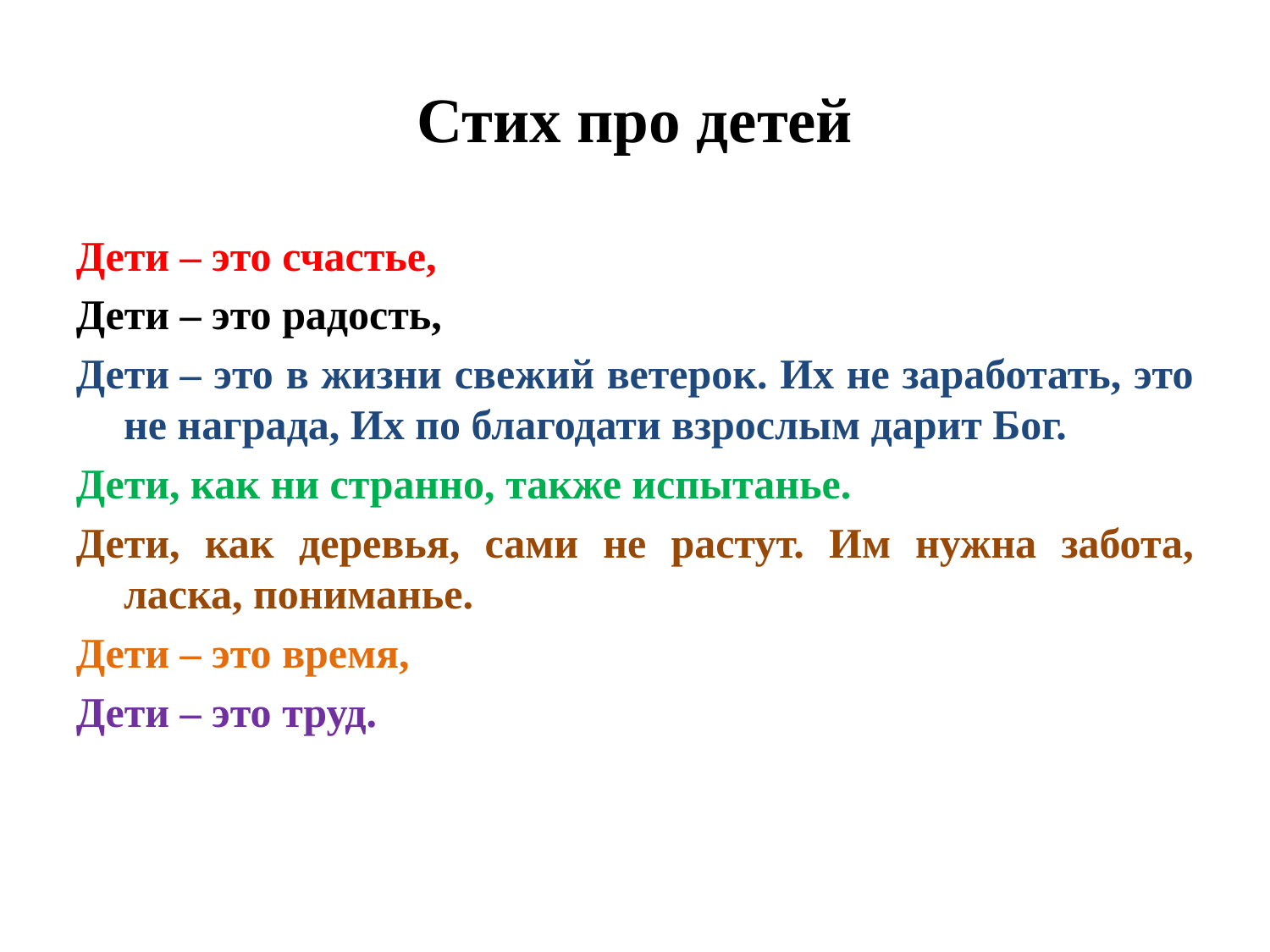

Стих про детей
Дети – это счастье,
Дети – это радость,
Дети – это в жизни свежий ветерок. Их не заработать, это не награда, Их по благодати взрослым дарит Бог.
Дети, как ни странно, также испытанье.
Дети, как деревья, сами не растут. Им нужна забота, ласка, пониманье.
Дети – это время,
Дети – это труд.